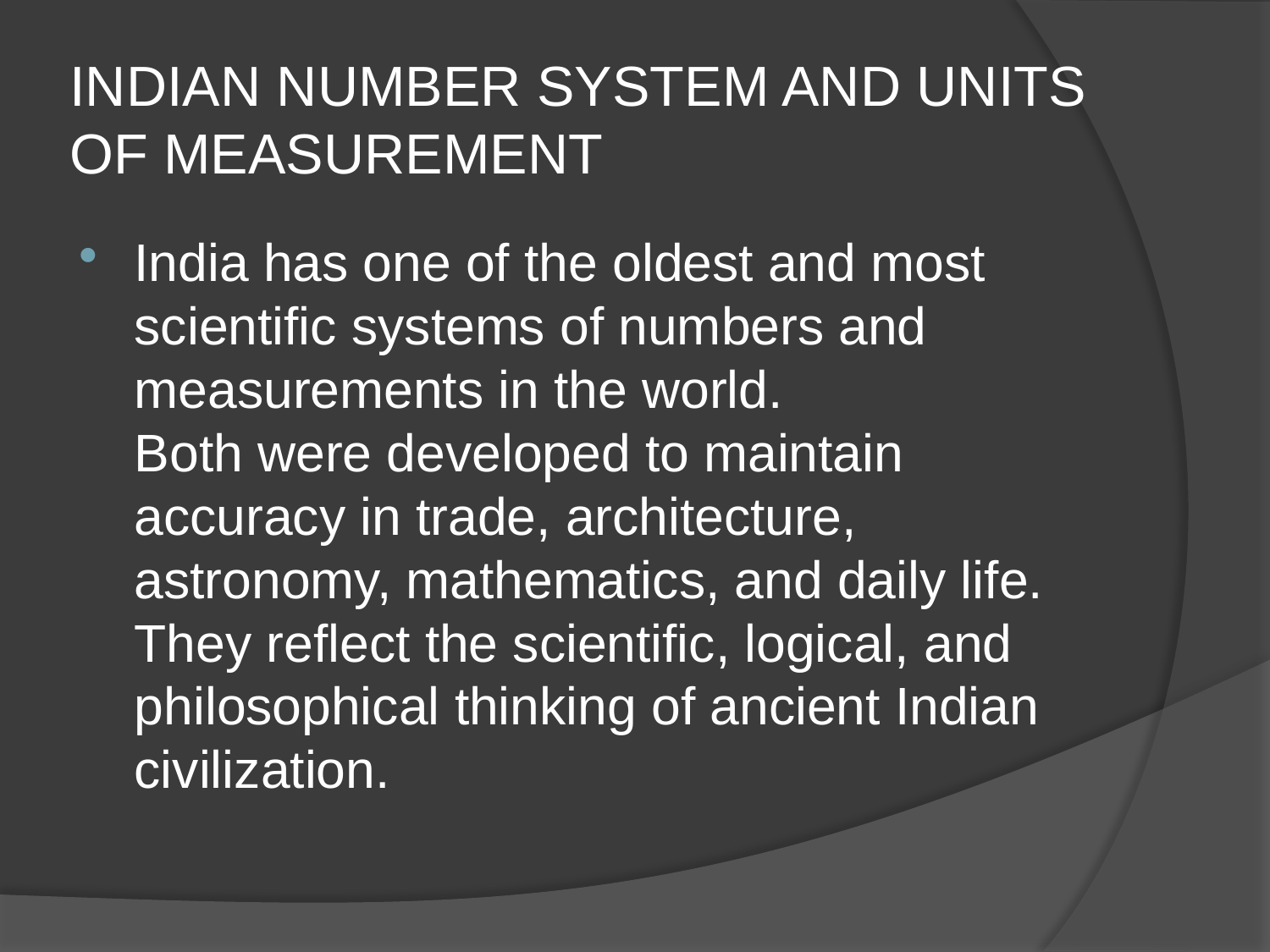

# INDIAN NUMBER SYSTEM AND UNITS OF MEASUREMENT
India has one of the oldest and most scientific systems of numbers and measurements in the world.
Both were developed to maintain accuracy in trade, architecture, astronomy, mathematics, and daily life.
They reflect the scientific, logical, and philosophical thinking of ancient Indian civilization.